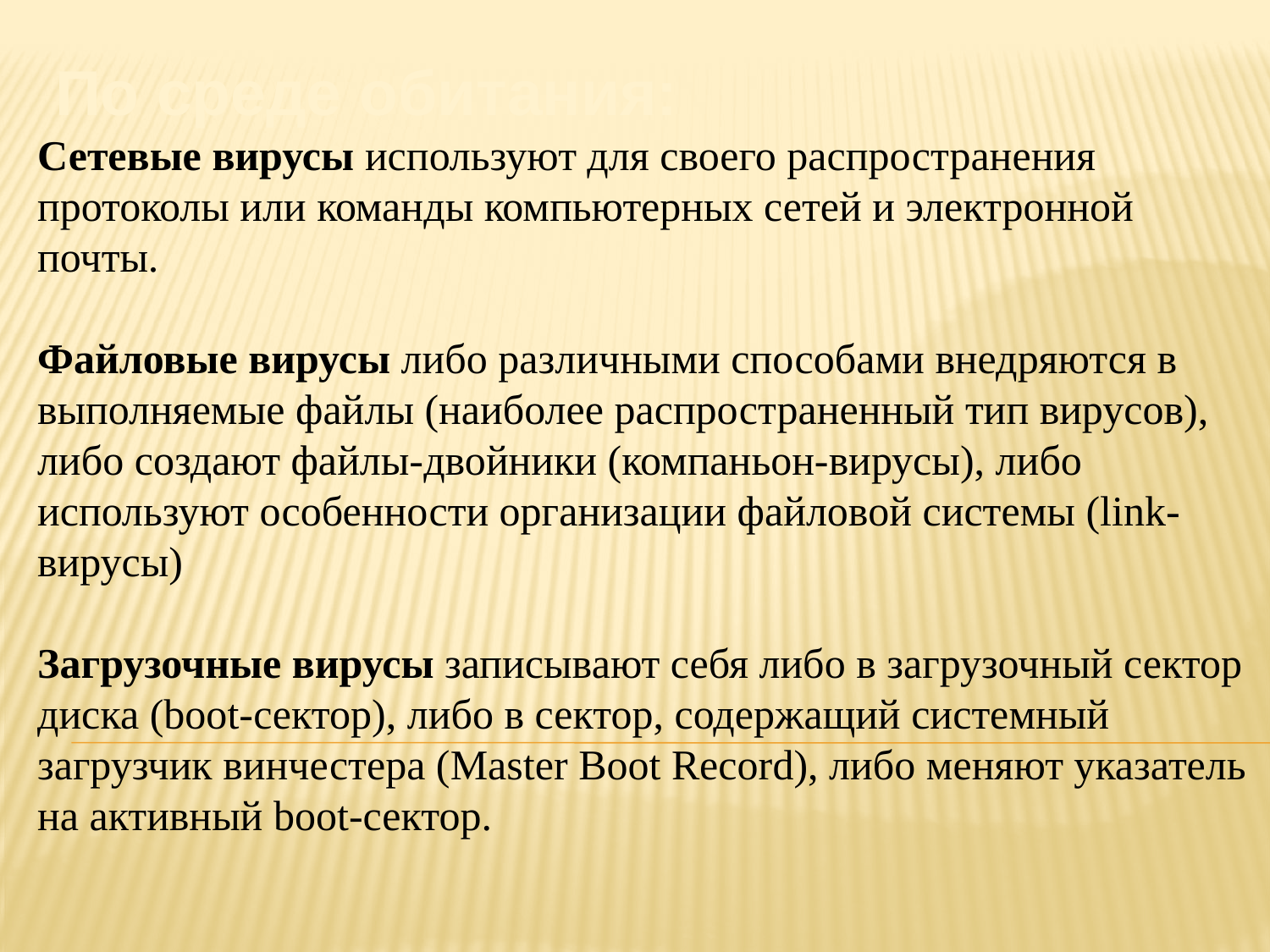

По среде обитания:
Сетевые вирусы используют для своего распространения протоколы или команды компьютерных сетей и электронной почты.

Файловые вирусы либо различными способами внедряются в выполняемые файлы (наиболее распространенный тип вирусов), либо создают файлы-двойники (компаньон-вирусы), либо используют особенности организации файловой системы (link-вирусы)
Загрузочные вирусы записывают себя либо в загрузочный сектор диска (boot-сектор), либо в сектор, содержащий системный загрузчик винчестера (Master Boot Record), либо меняют указатель на активный boot-сектор.